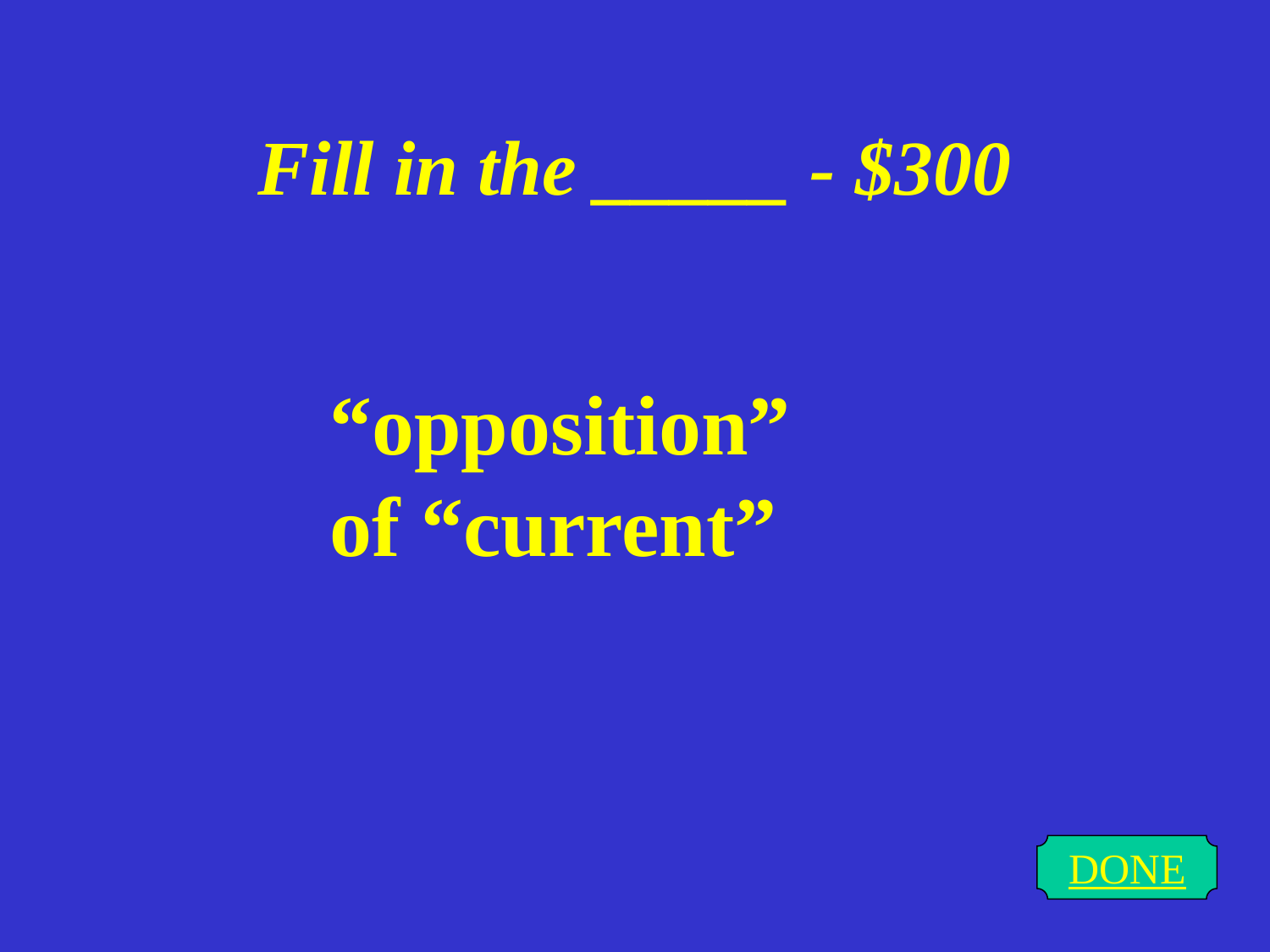

# Fill in the _____ - $300
“opposition” of “current”

DONE